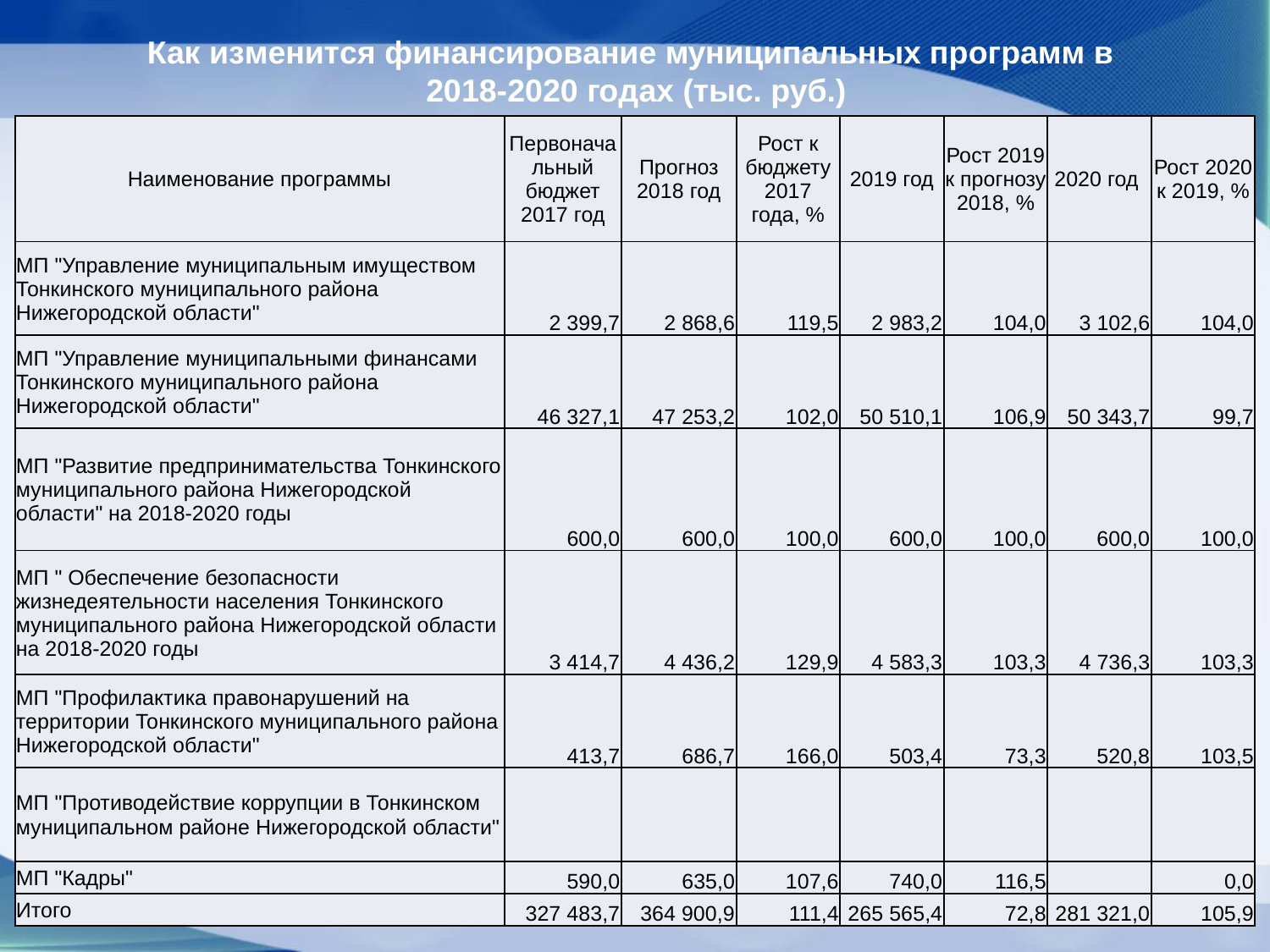

Как изменится финансирование муниципальных программ в 2018-2020 годах (тыс. руб.)
| Наименование программы | Первоначальный бюджет 2017 год | Прогноз 2018 год | Рост к бюджету 2017 года, % | 2019 год | Рост 2019 к прогнозу 2018, % | 2020 год | Рост 2020 к 2019, % |
| --- | --- | --- | --- | --- | --- | --- | --- |
| МП "Управление муниципальным имуществом Тонкинского муниципального района Нижегородской области" | 2 399,7 | 2 868,6 | 119,5 | 2 983,2 | 104,0 | 3 102,6 | 104,0 |
| МП "Управление муниципальными финансами Тонкинского муниципального района Нижегородской области" | 46 327,1 | 47 253,2 | 102,0 | 50 510,1 | 106,9 | 50 343,7 | 99,7 |
| МП "Развитие предпринимательства Тонкинского муниципального района Нижегородской области" на 2018-2020 годы | 600,0 | 600,0 | 100,0 | 600,0 | 100,0 | 600,0 | 100,0 |
| МП " Обеспечение безопасности жизнедеятельности населения Тонкинского муниципального района Нижегородской области на 2018-2020 годы | 3 414,7 | 4 436,2 | 129,9 | 4 583,3 | 103,3 | 4 736,3 | 103,3 |
| МП "Профилактика правонарушений на территории Тонкинского муниципального района Нижегородской области" | 413,7 | 686,7 | 166,0 | 503,4 | 73,3 | 520,8 | 103,5 |
| МП "Противодействие коррупции в Тонкинском муниципальном районе Нижегородской области" |  |  |  |  |  |  |  |
| МП "Кадры" | 590,0 | 635,0 | 107,6 | 740,0 | 116,5 |  | 0,0 |
| Итого | 327 483,7 | 364 900,9 | 111,4 | 265 565,4 | 72,8 | 281 321,0 | 105,9 |